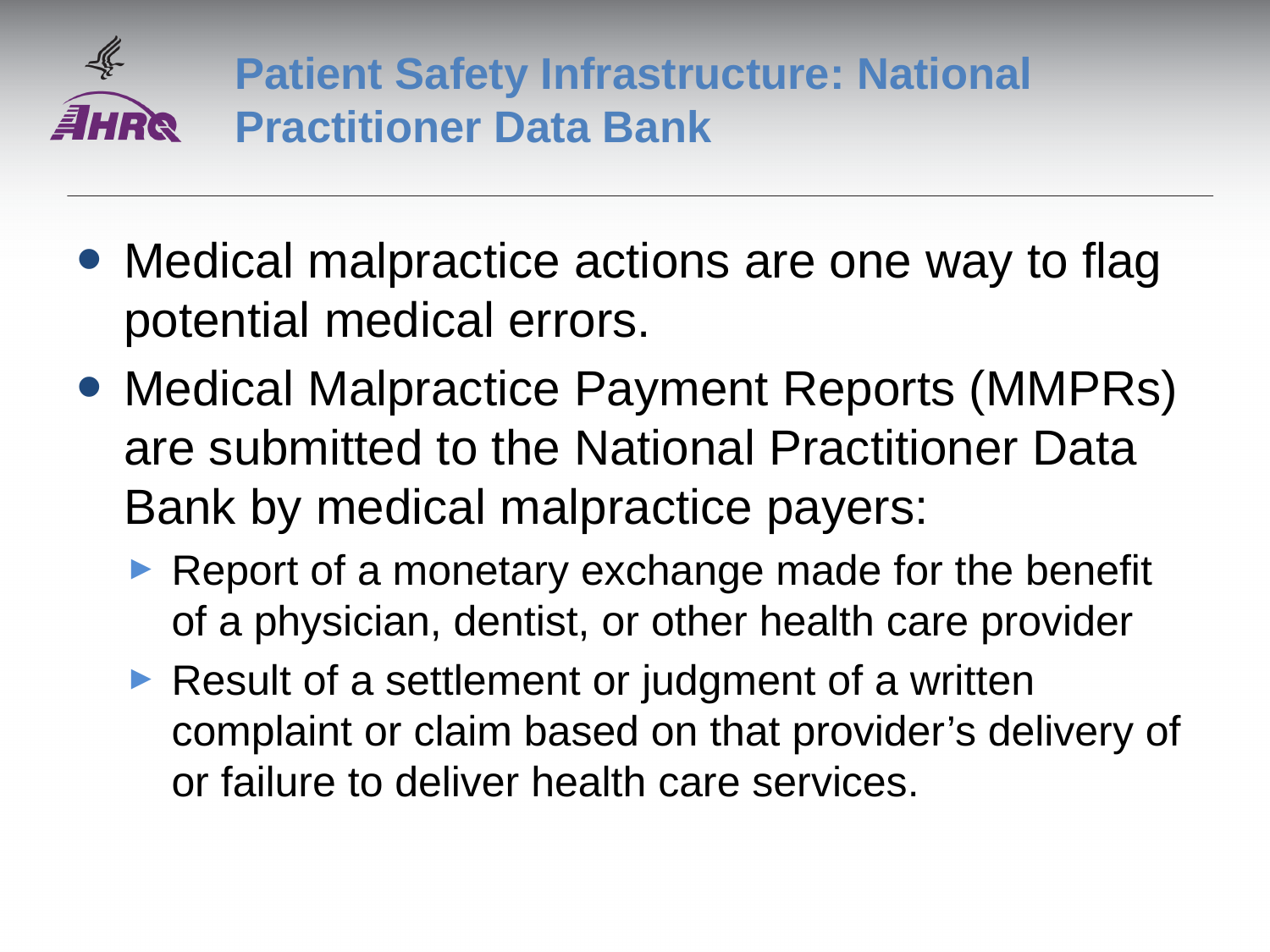

# Patient Safety Infrastructure: National Practitioner Data Bank
Medical malpractice actions are one way to flag potential medical errors.
Medical Malpractice Payment Reports (MMPRs) are submitted to the National Practitioner Data Bank by medical malpractice payers:
Report of a monetary exchange made for the benefit of a physician, dentist, or other health care provider
Result of a settlement or judgment of a written complaint or claim based on that provider’s delivery of or failure to deliver health care services.